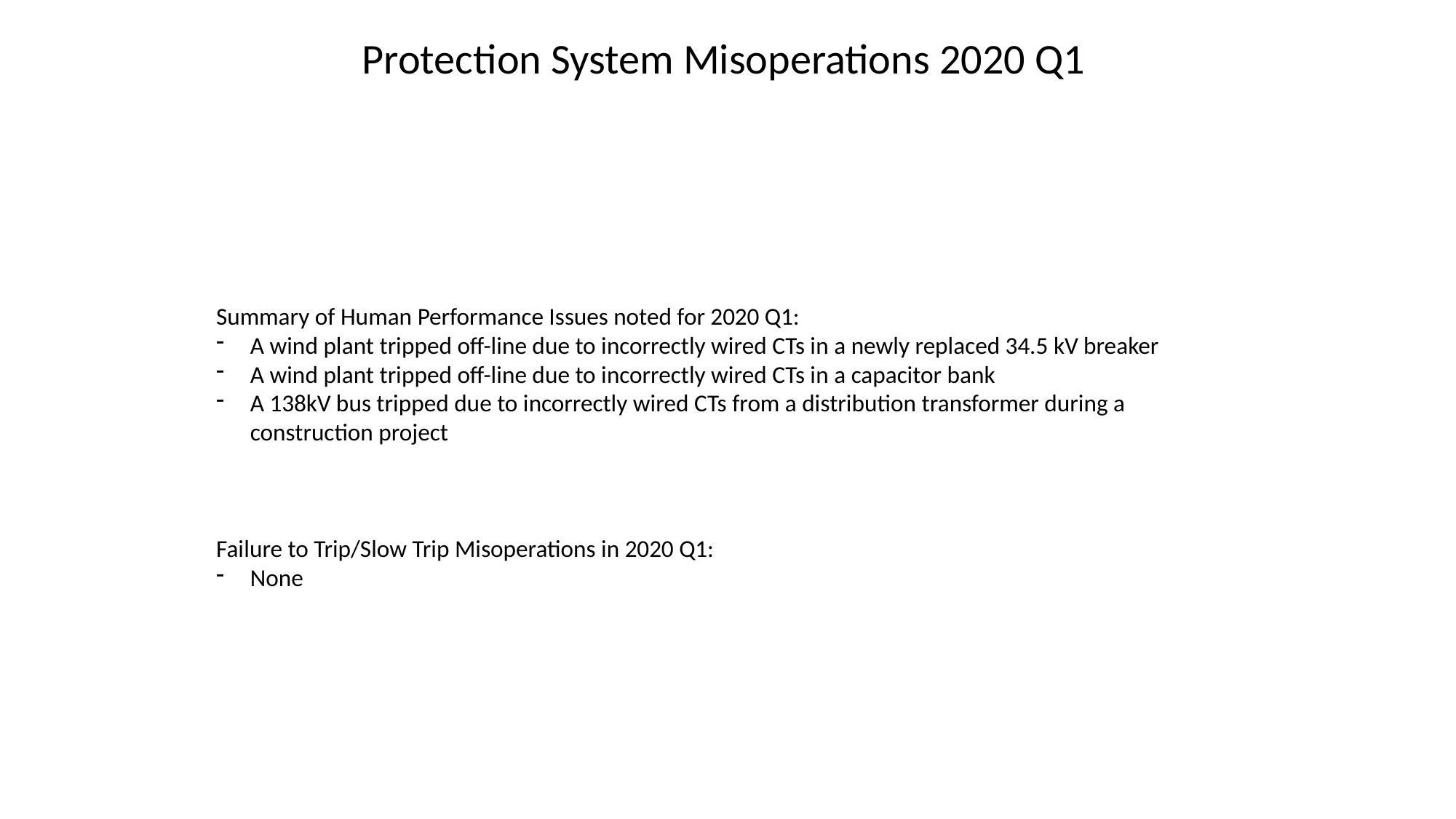

Protection System Misoperations 2020 Q1
Summary of Human Performance Issues noted for 2020 Q1:
A wind plant tripped off-line due to incorrectly wired CTs in a newly replaced 34.5 kV breaker
A wind plant tripped off-line due to incorrectly wired CTs in a capacitor bank
A 138kV bus tripped due to incorrectly wired CTs from a distribution transformer during a construction project

Failure to Trip/Slow Trip Misoperations in 2020 Q1:
None